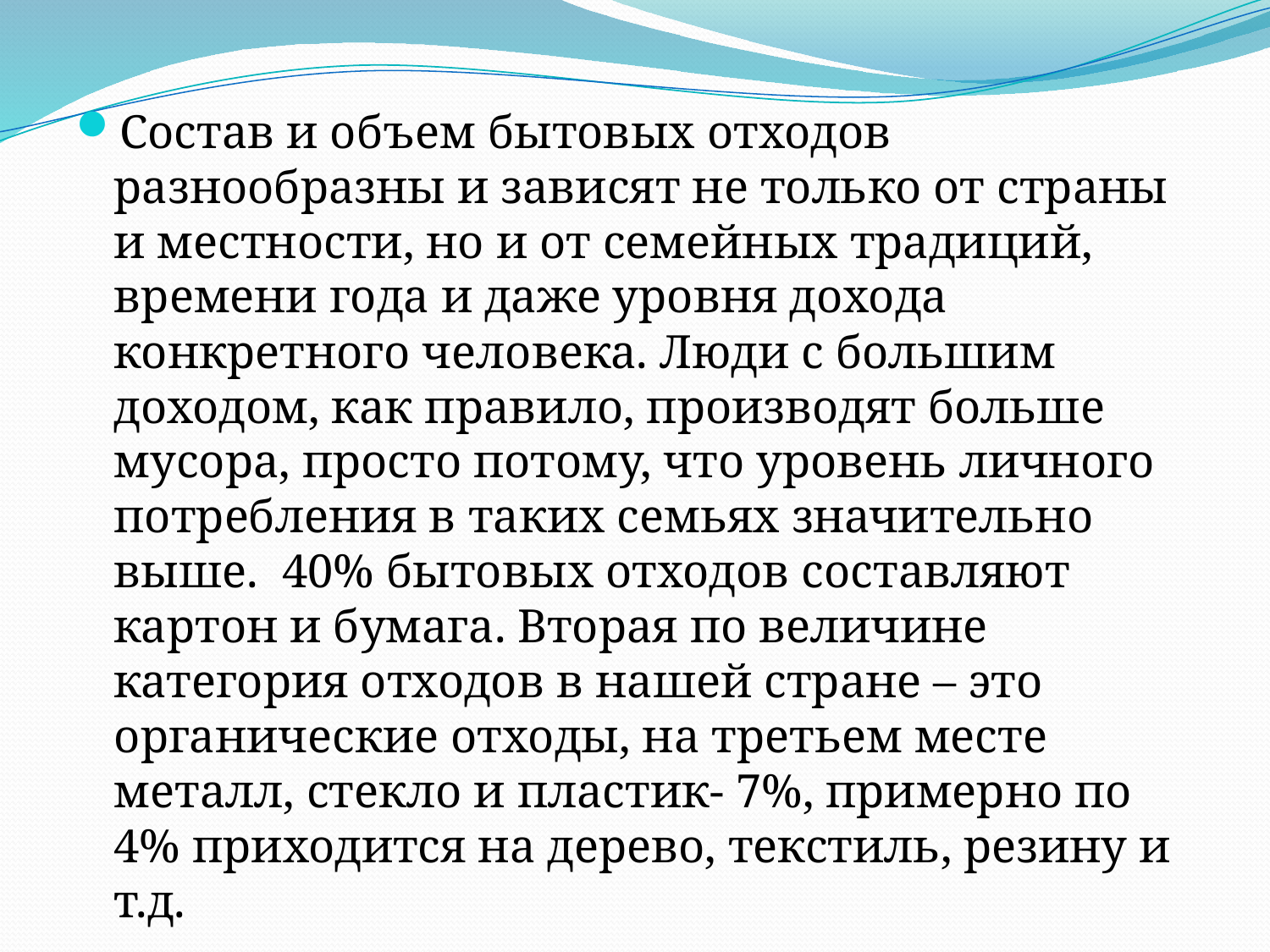

Состав и объем бытовых отходов разнообразны и зависят не только от страны и местности, но и от семейных традиций, времени года и даже уровня дохода конкретного человека. Люди с большим доходом, как правило, производят больше мусора, просто потому, что уровень личного потребления в таких семьях значительно выше.  40% бытовых отходов составляют картон и бумага. Вторая по величине категория отходов в нашей стране – это  органические отходы, на третьем месте металл, стекло и пластик- 7%, примерно по 4% приходится на дерево, текстиль, резину и т.д.